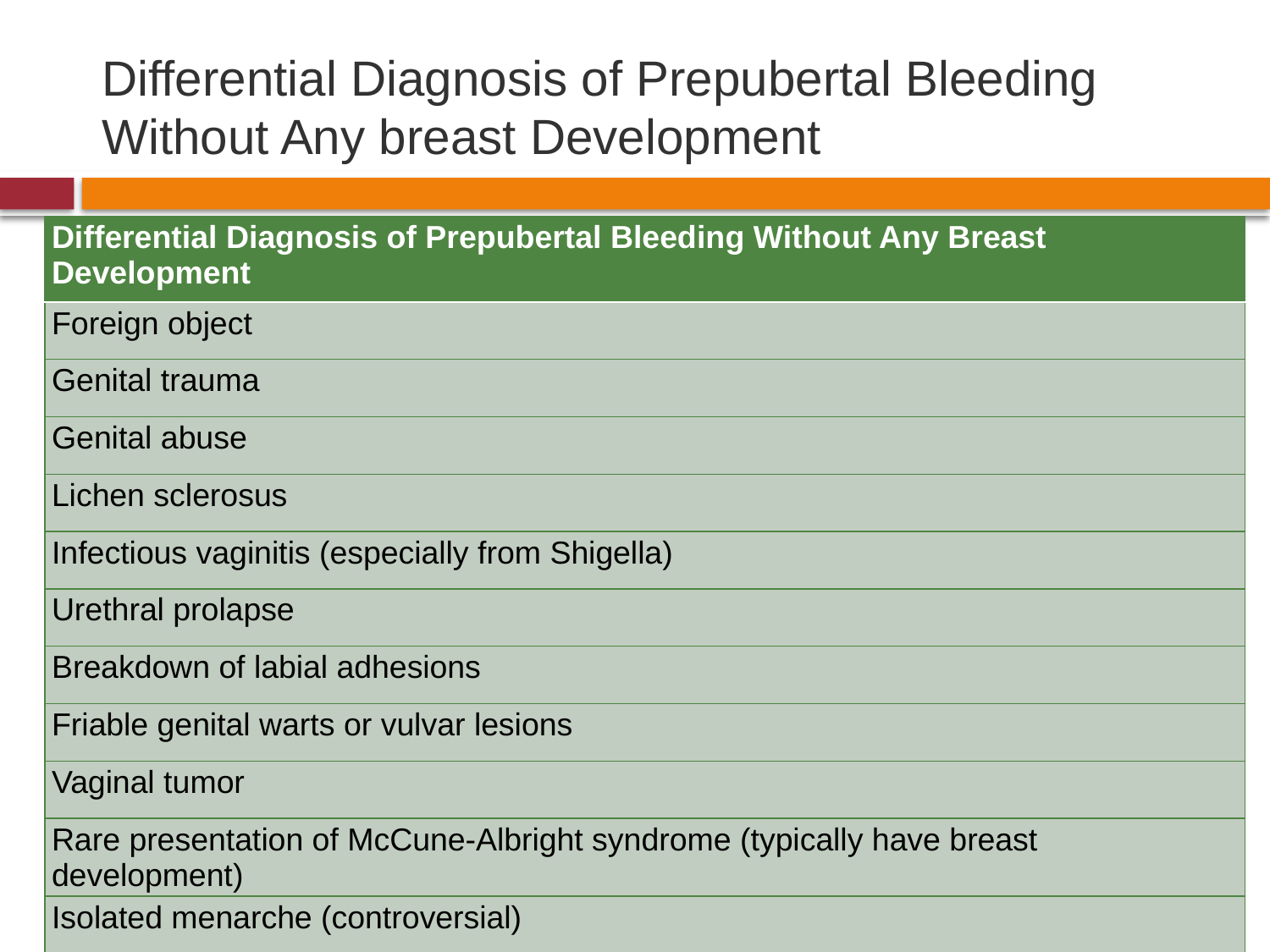

# Differential Diagnosis of Prepubertal Bleeding Without Any breast Development
|  |
| --- |
| Differential Diagnosis of Prepubertal Bleeding Without Any Breast Development |
| --- |
| Foreign object |
| Genital trauma |
| Genital abuse |
| Lichen sclerosus |
| Infectious vaginitis (especially from Shigella) |
| Urethral prolapse |
| Breakdown of labial adhesions |
| Friable genital warts or vulvar lesions |
| Vaginal tumor |
| Rare presentation of McCune-Albright syndrome (typically have breast development) |
| Isolated menarche (controversial) |